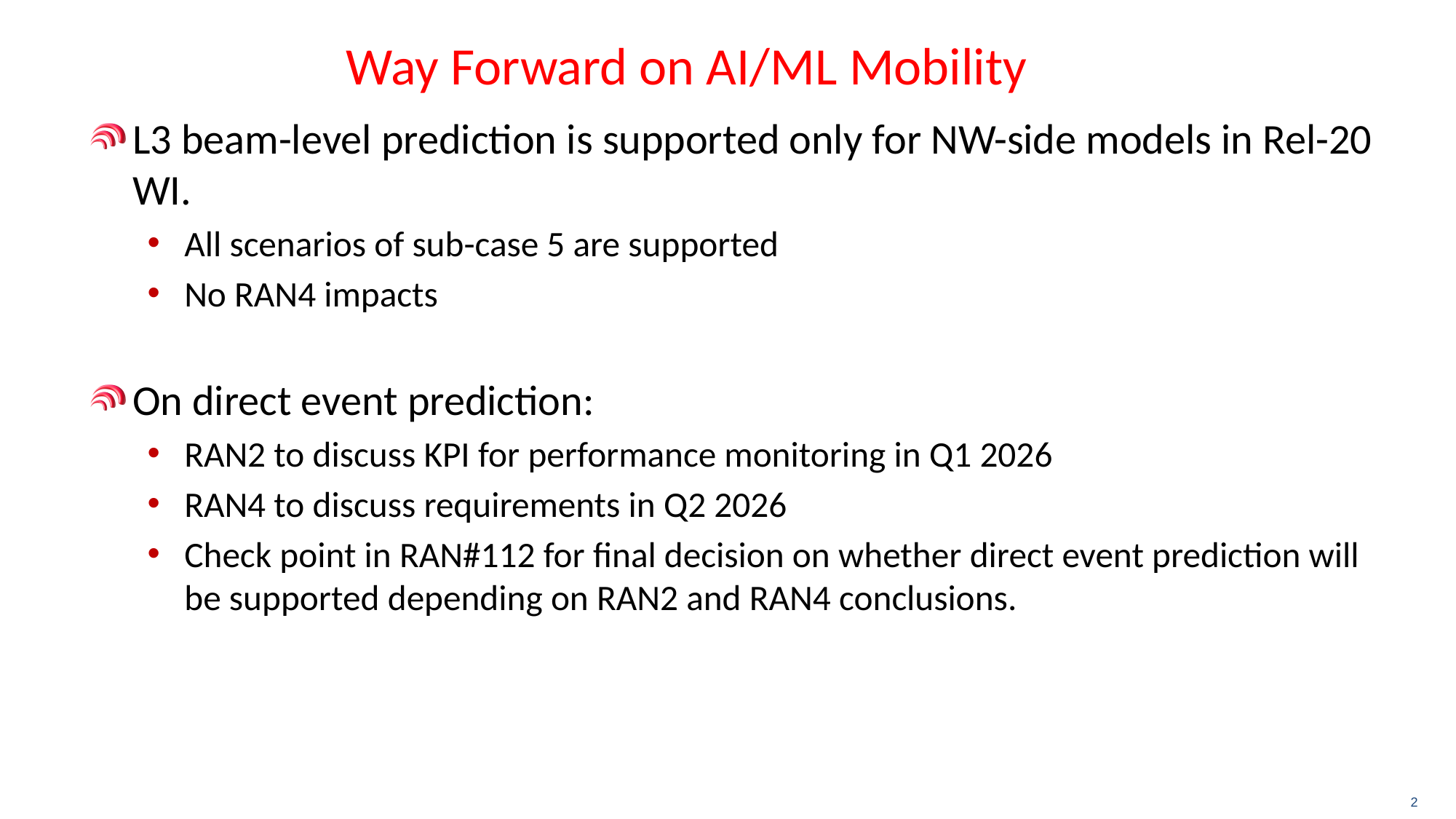

# Way Forward on AI/ML Mobility
L3 beam-level prediction is supported only for NW-side models in Rel-20 WI.
All scenarios of sub-case 5 are supported
No RAN4 impacts

On direct event prediction:
RAN2 to discuss KPI for performance monitoring in Q1 2026
RAN4 to discuss requirements in Q2 2026
Check point in RAN#112 for final decision on whether direct event prediction will be supported depending on RAN2 and RAN4 conclusions.